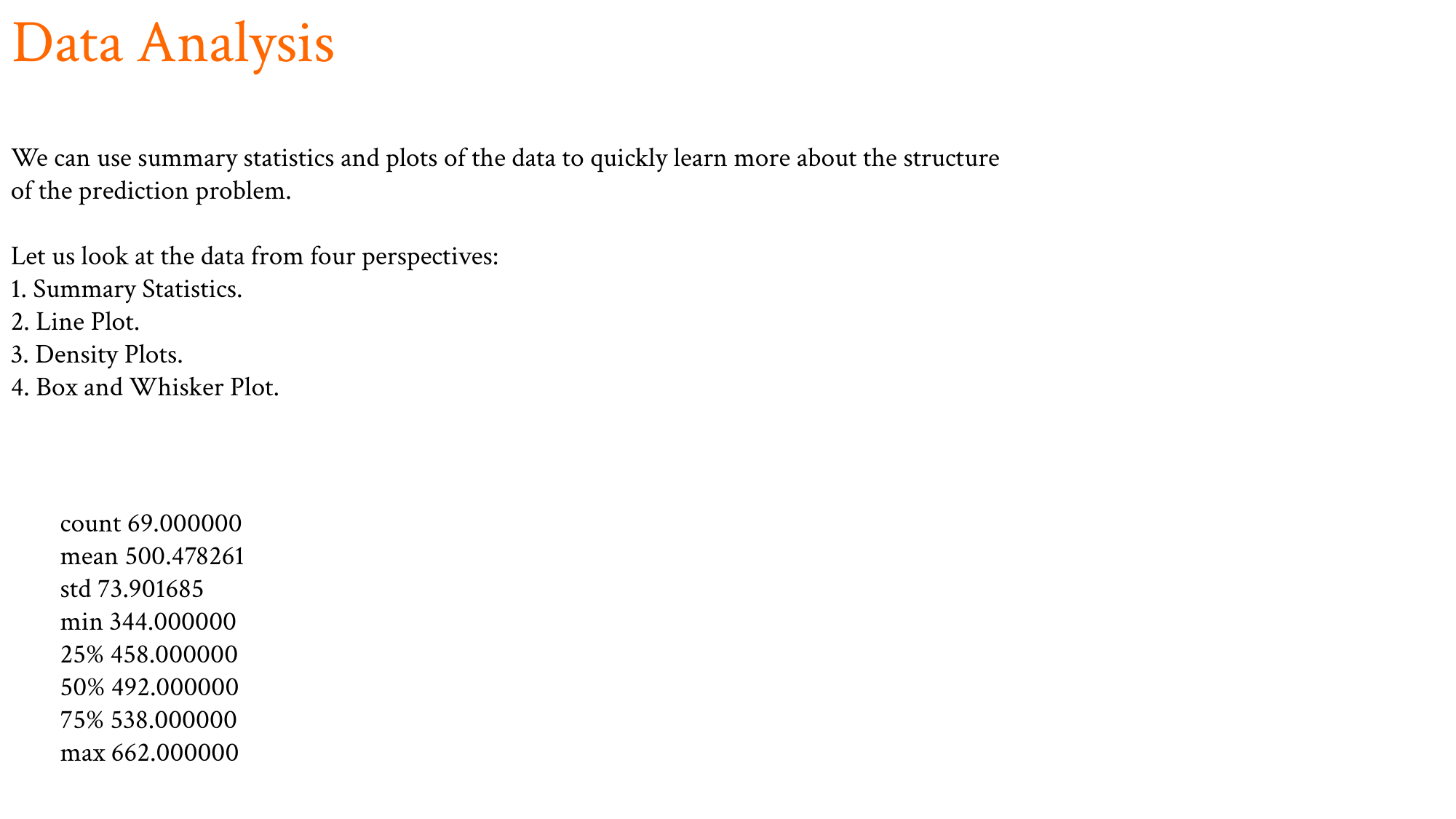

Data Analysis
We can use summary statistics and plots of the data to quickly learn more about the structure
of the prediction problem.

Let us look at the data from four perspectives:
1. Summary Statistics.
2. Line Plot.
3. Density Plots.
4. Box and Whisker Plot.
count 69.000000
mean 500.478261
std 73.901685
min 344.000000
25% 458.000000
50% 492.000000
75% 538.000000
max 662.000000